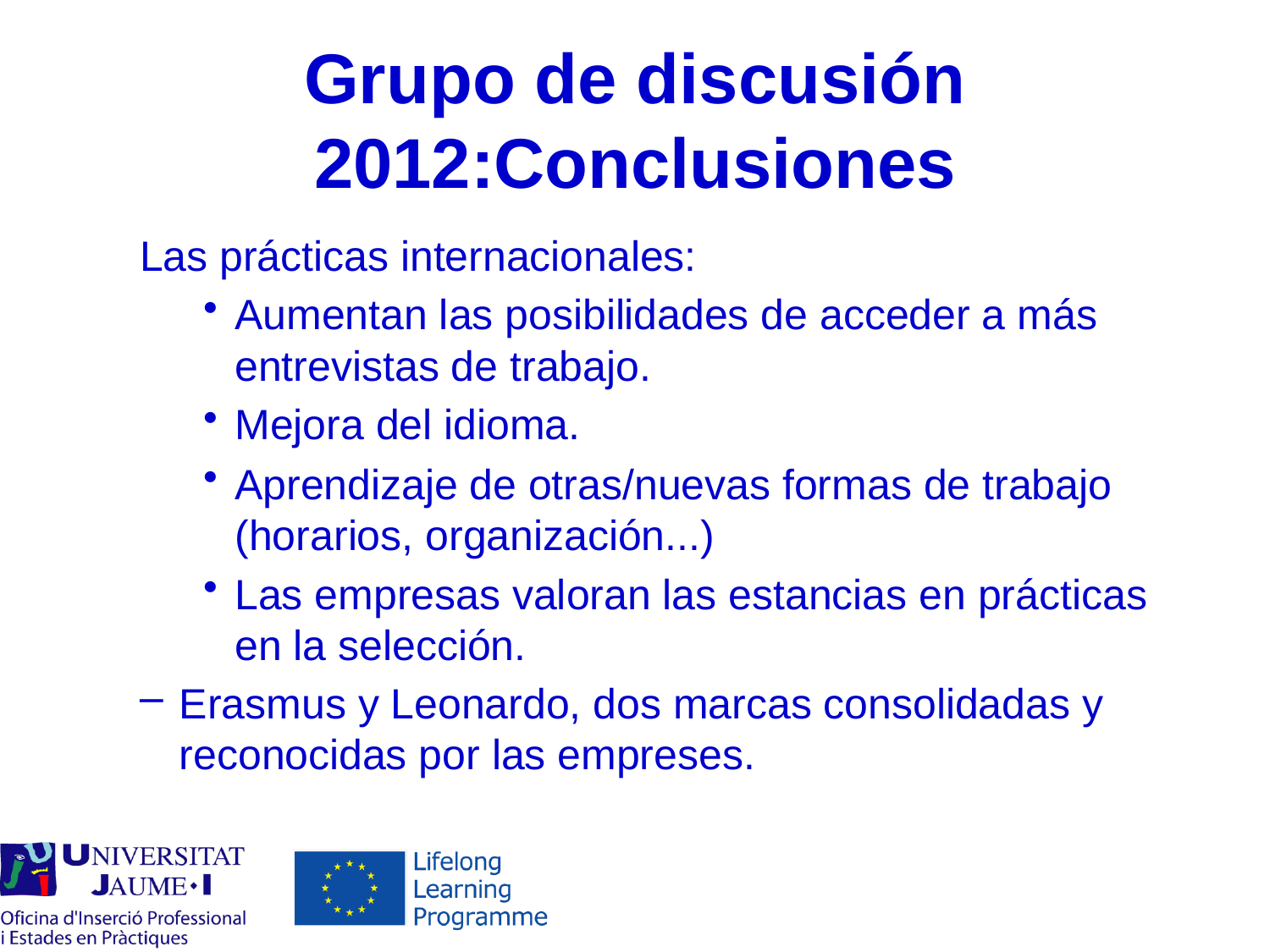

Grupo de discusión 2012:Conclusiones
Las prácticas internacionales:
Aumentan las posibilidades de acceder a más entrevistas de trabajo.
Mejora del idioma.
Aprendizaje de otras/nuevas formas de trabajo (horarios, organización...)
Las empresas valoran las estancias en prácticas en la selección.
Erasmus y Leonardo, dos marcas consolidadas y reconocidas por las empreses.